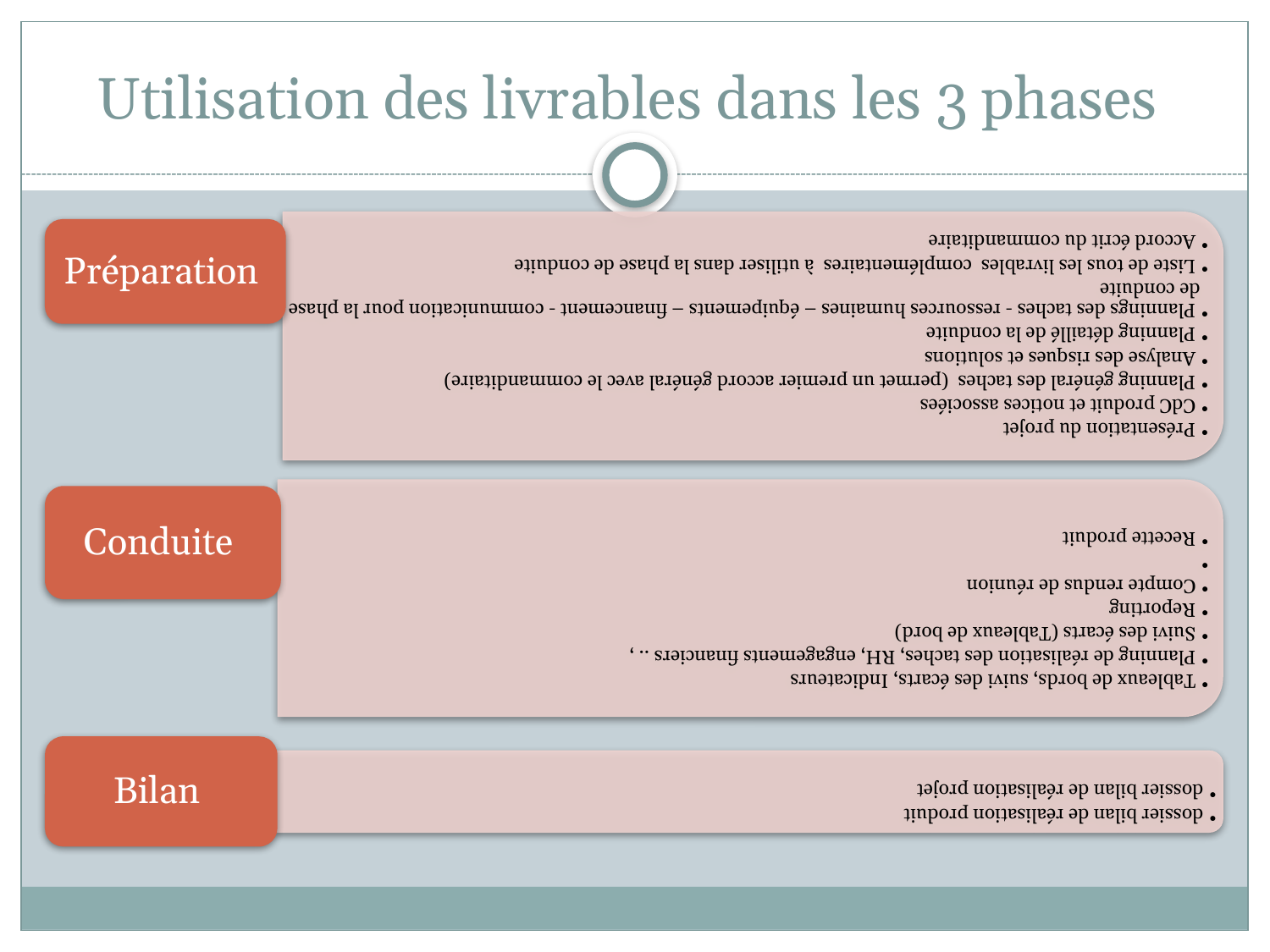

# Utilisation des livrables dans les 3 phases
 Présentation du projet
 CdC produit et notices associées
 Planning général des taches  (permet un premier accord général avec le commanditaire)
 Analyse des risques et solutions
 Planning détaillé de la conduite
 Plannings des taches - ressources humaines – équipements – financement - communication pour la phase de conduite
 Liste de tous les livrables  complémentaires  à utiliser dans la phase de conduite
 Accord écrit du commanditaire
Préparation
 Tableaux de bords, suivi des écarts, Indicateurs
 Planning de réalisation des taches, RH, engagements financiers .. ,
 Suivi des écarts (Tableaux de bord)
 Reporting
 Compte rendus de réunion

 Recette produit

Conduite
 dossier bilan de réalisation produit
 dossier bilan de réalisation projet

Bilan